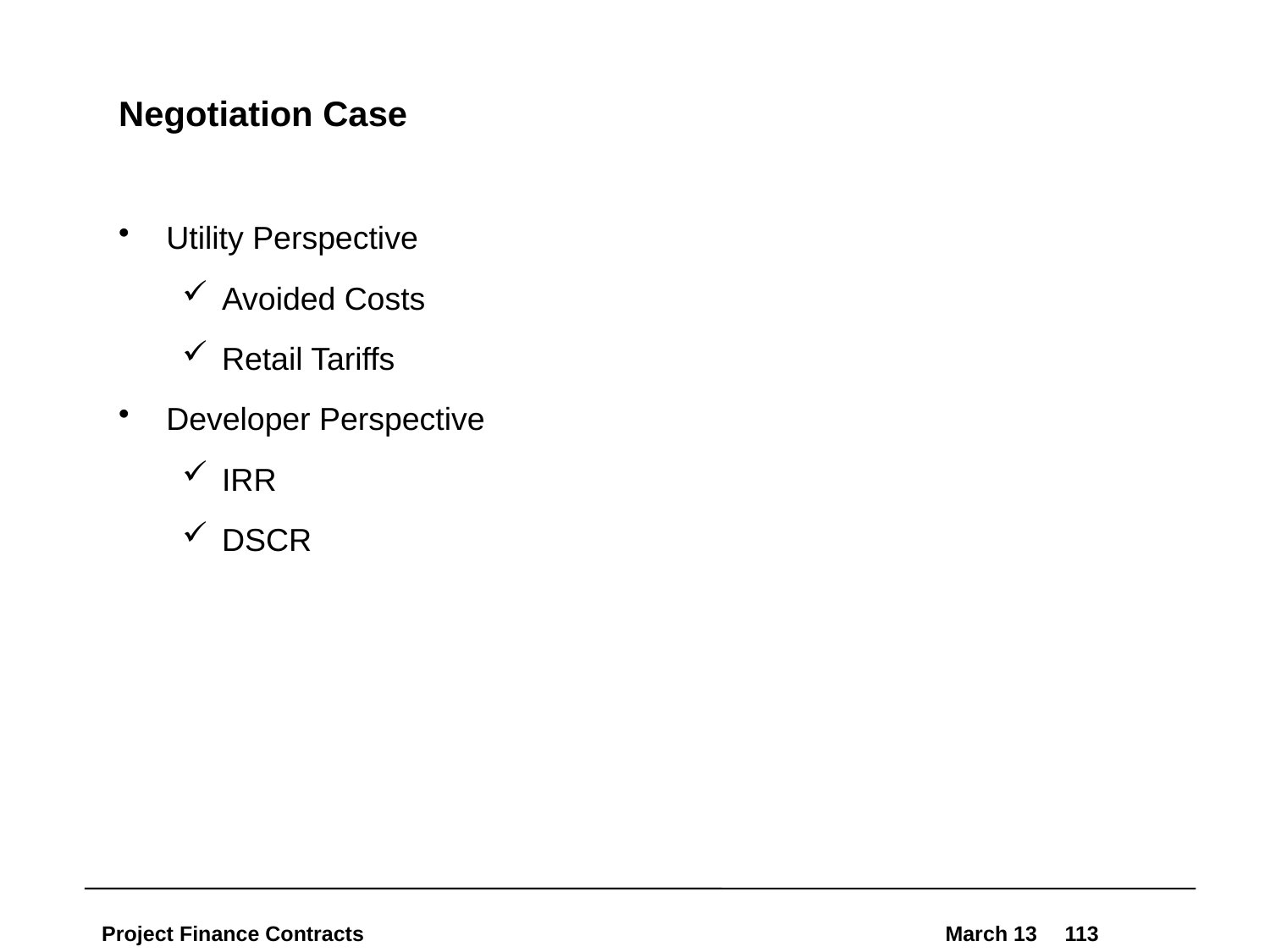

# Negotiation Case
Utility Perspective
Avoided Costs
Retail Tariffs
Developer Perspective
IRR
DSCR